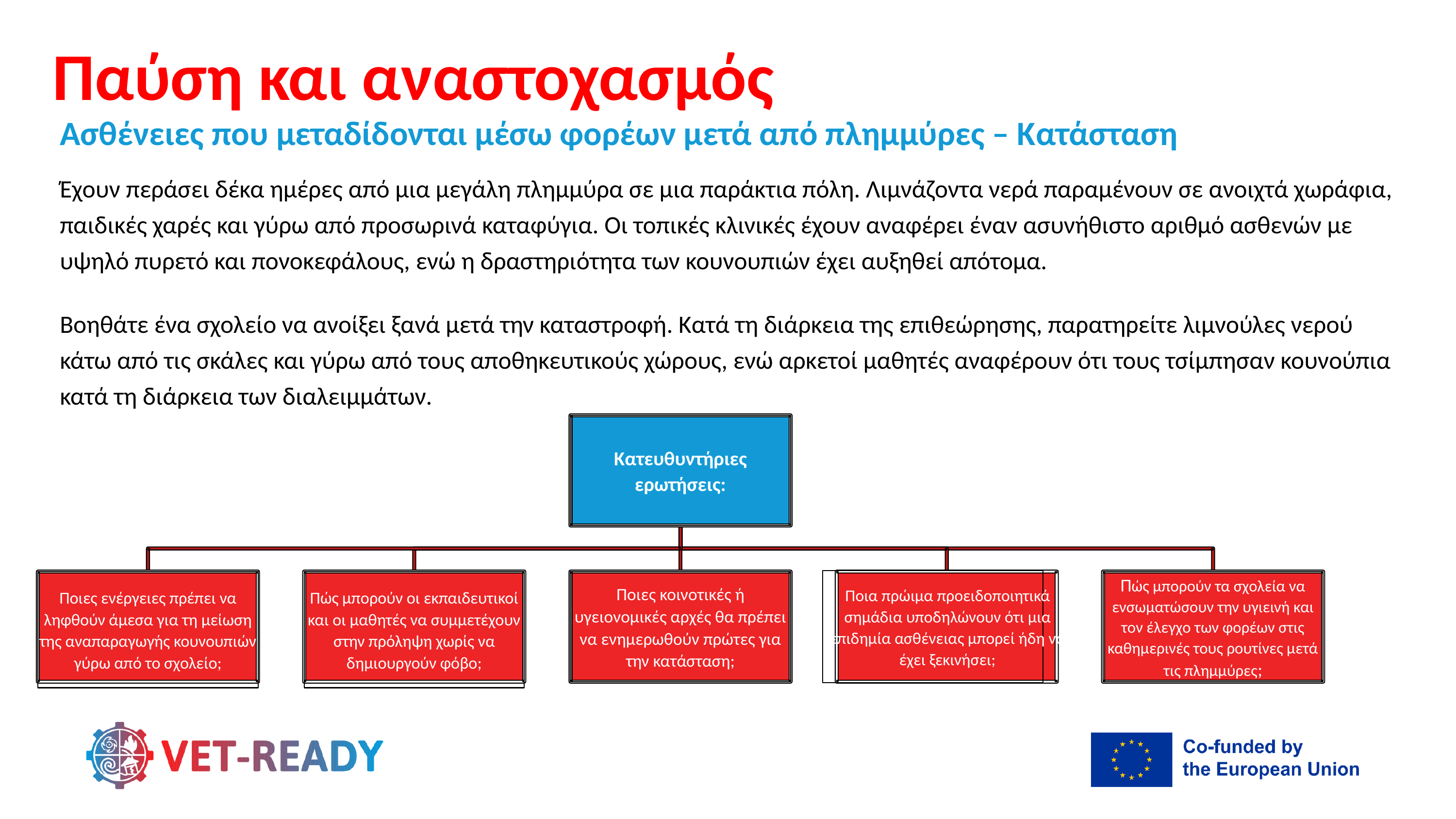

Παύση και αναστοχασμός

Ασθένειες που μεταδίδονται μέσω φορέων μετά από πλημμύρες – Κατάσταση
Έχουν περάσει δέκα ημέρες από μια μεγάλη πλημμύρα σε μια παράκτια πόλη. Λιμνάζοντα νερά παραμένουν σε ανοιχτά χωράφια, παιδικές χαρές και γύρω από προσωρινά καταφύγια. Οι τοπικές κλινικές έχουν αναφέρει έναν ασυνήθιστο αριθμό ασθενών με υψηλό πυρετό και πονοκεφάλους, ενώ η δραστηριότητα των κουνουπιών έχει αυξηθεί απότομα.

Βοηθάτε ένα σχολείο να ανοίξει ξανά μετά την καταστροφή. Κατά τη διάρκεια της επιθεώρησης, παρατηρείτε λιμνούλες νερού κάτω από τις σκάλες και γύρω από τους αποθηκευτικούς χώρους, ενώ αρκετοί μαθητές αναφέρουν ότι τους τσίμπησαν κουνούπια κατά τη διάρκεια των διαλειμμάτων.

Κατευθυντήριες ερωτήσεις:

Ποια πρώιμα προειδοποιητικά σημάδια υποδηλώνουν ότι μια επιδημία ασθένειας μπορεί ήδη να έχει ξεκινήσει;

Ποιες ενέργειες πρέπει να ληφθούν άμεσα για τη μείωση της αναπαραγωγής κουνουπιών γύρω από το σχολείο;

Πώς μπορούν οι εκπαιδευτικοί και οι μαθητές να συμμετέχουν στην πρόληψη χωρίς να δημιουργούν φόβο;

Ποιες κοινοτικές ή υγειονομικές αρχές θα πρέπει να ενημερωθούν πρώτες για την κατάσταση;

Πώς μπορούν τα σχολεία να ενσωματώσουν την υγιεινή και τον έλεγχο των φορέων στις καθημερινές τους ρουτίνες μετά τις πλημμύρες;